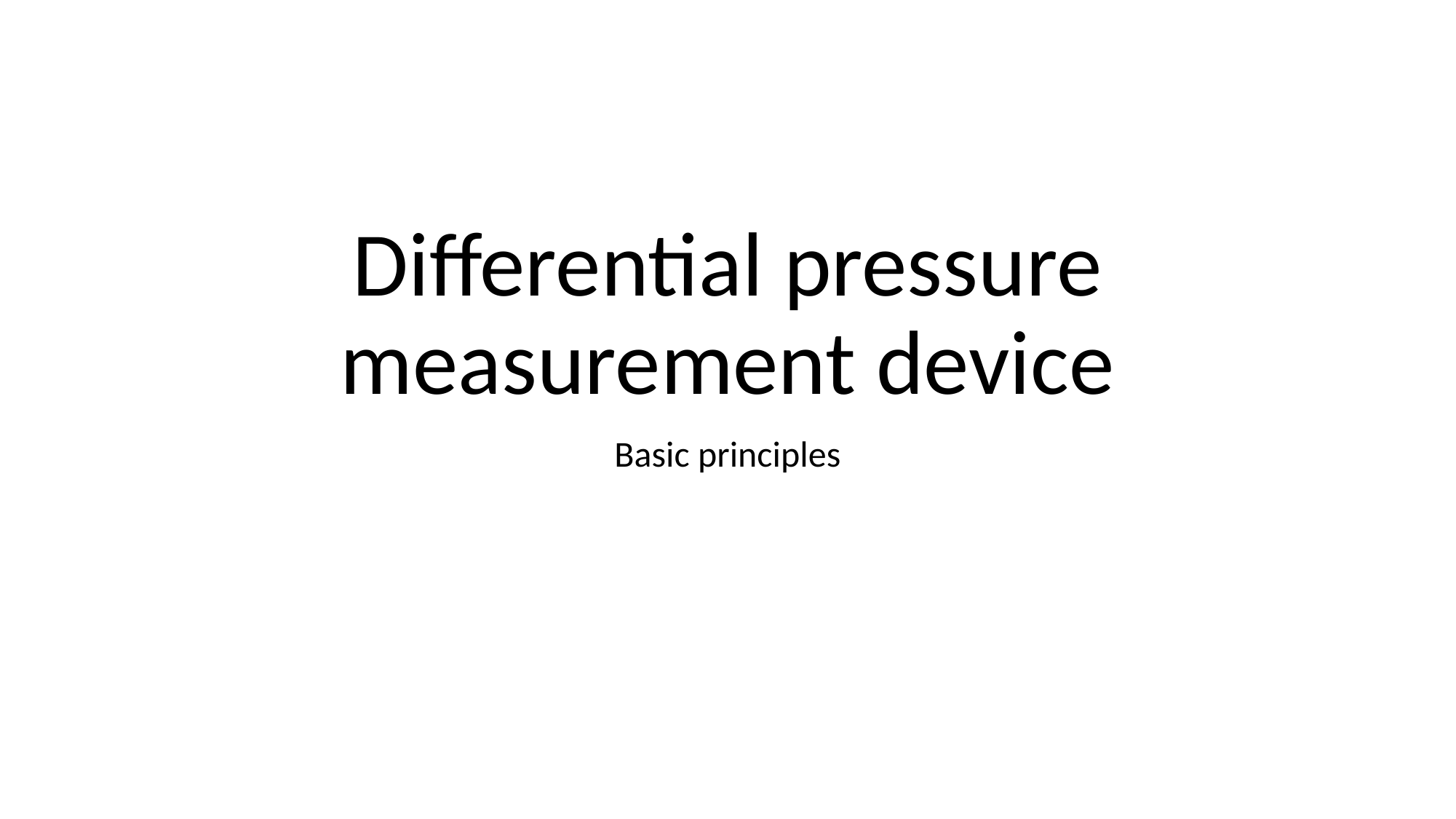

# Differential pressure measurement device
Basic principles